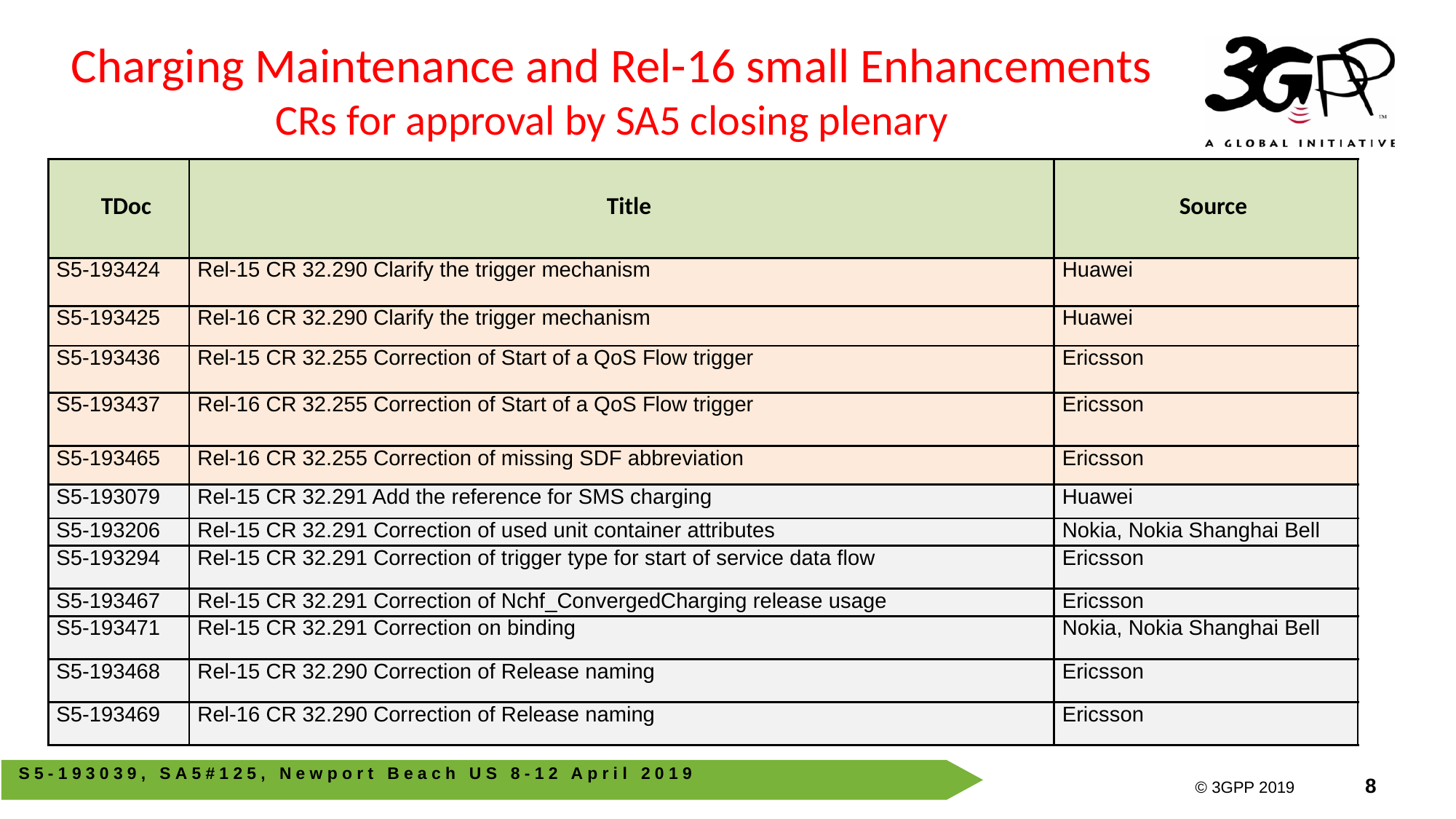

Charging Maintenance and Rel-16 small Enhancements CRs for approval by SA5 closing plenary
| TDoc | Title | Source |
| --- | --- | --- |
| S5-193424 | Rel-15 CR 32.290 Clarify the trigger mechanism | Huawei |
| S5-193425 | Rel-16 CR 32.290 Clarify the trigger mechanism | Huawei |
| S5-193436 | Rel-15 CR 32.255 Correction of Start of a QoS Flow trigger | Ericsson |
| S5-193437 | Rel-16 CR 32.255 Correction of Start of a QoS Flow trigger | Ericsson |
| S5-193465 | Rel-16 CR 32.255 Correction of missing SDF abbreviation | Ericsson |
| S5-193079 | Rel-15 CR 32.291 Add the reference for SMS charging | Huawei |
| S5-193206 | Rel-15 CR 32.291 Correction of used unit container attributes | Nokia, Nokia Shanghai Bell |
| S5-193294 | Rel-15 CR 32.291 Correction of trigger type for start of service data flow | Ericsson |
| S5-193467 | Rel-15 CR 32.291 Correction of Nchf\_ConvergedCharging release usage | Ericsson |
| S5-193471 | Rel-15 CR 32.291 Correction on binding | Nokia, Nokia Shanghai Bell |
| S5-193468 | Rel-15 CR 32.290 Correction of Release naming | Ericsson |
| S5-193469 | Rel-16 CR 32.290 Correction of Release naming | Ericsson |